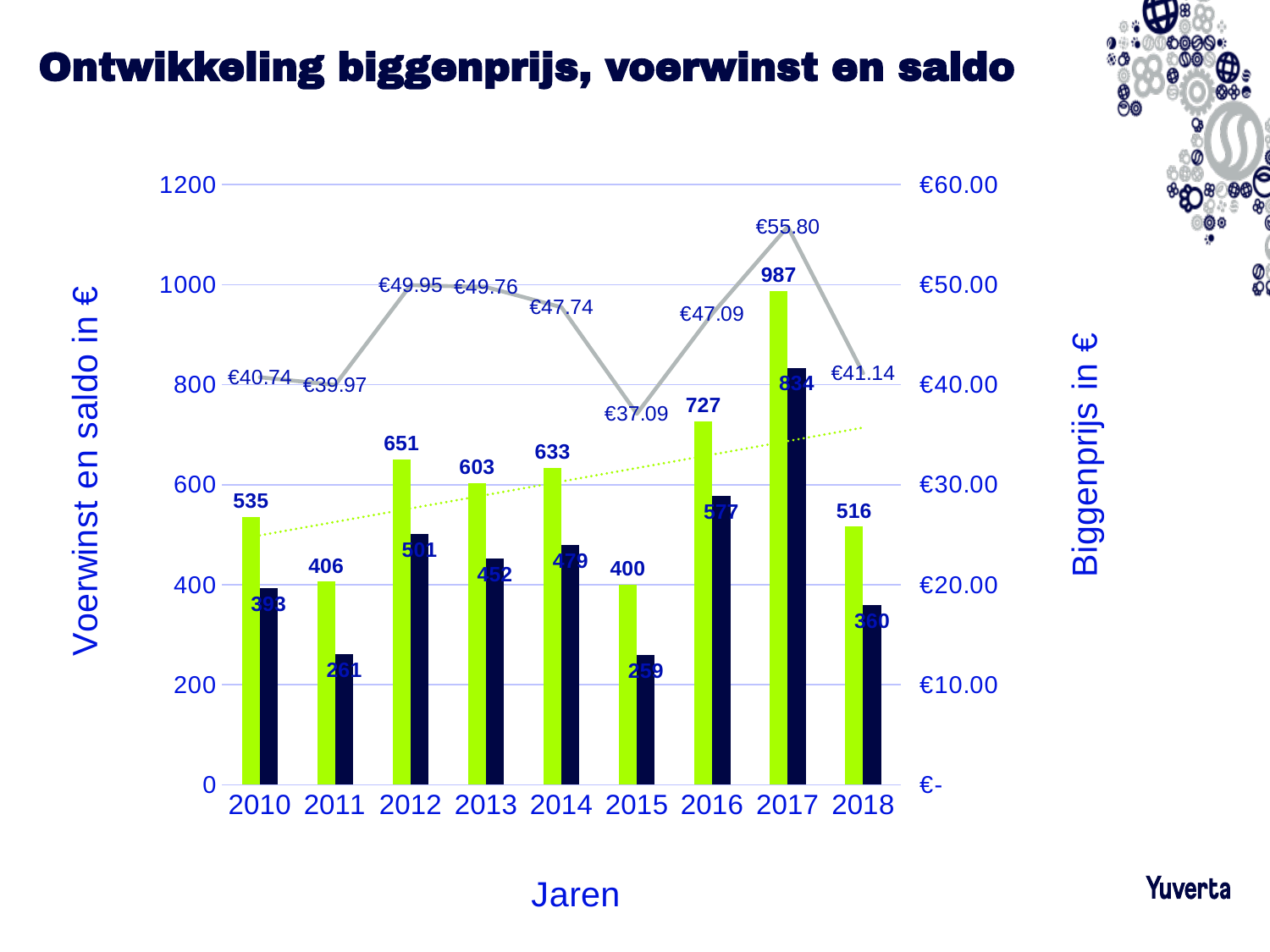

# Ontwikkeling biggenprijs, voerwinst en saldo

### Chart

| Category | voerwinst | saldo |  |
|---|---|---|---|
| 2010 | 535.0 | 393.0 | 40.74 |
| 2011 | 406.0 | 261.0 | 39.97 |
| 2012 | 651.0 | 501.0 | 49.95 |
| 2013 | 603.0 | 452.0 | 49.76 |
| 2014 | 633.0 | 479.0 | 47.74 |
| 2015 | 400.0 | 259.0 | 37.09 |
| 2016 | 727.0 | 577.0 | 47.09 |
| 2017 | 987.0 | 834.0 | 55.8 |
| 2018 | 516.0 | 360.0 | 41.14 |